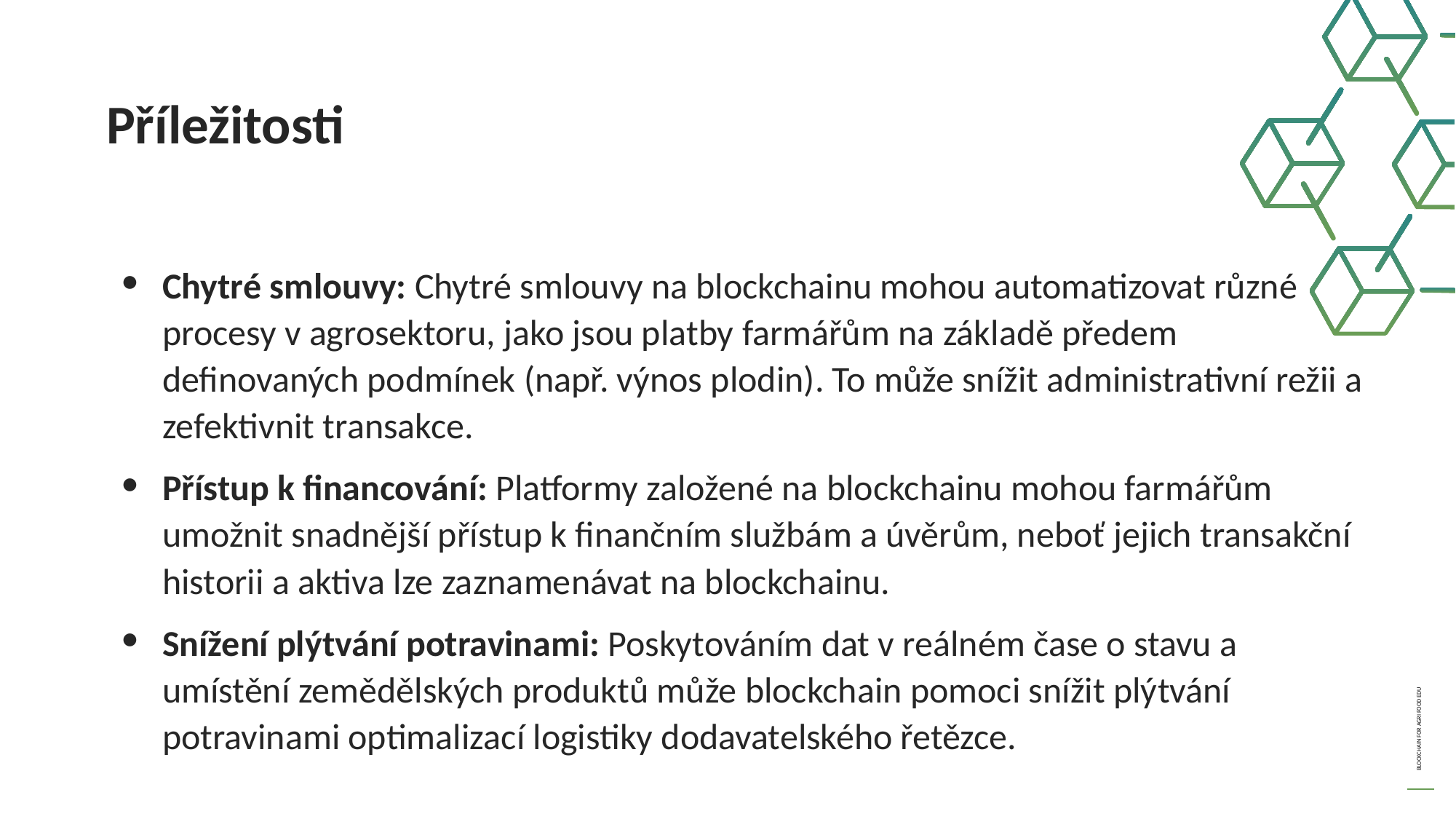

Příležitosti
Chytré smlouvy: Chytré smlouvy na blockchainu mohou automatizovat různé procesy v agrosektoru, jako jsou platby farmářům na základě předem definovaných podmínek (např. výnos plodin). To může snížit administrativní režii a zefektivnit transakce.
Přístup k financování: Platformy založené na blockchainu mohou farmářům umožnit snadnější přístup k finančním službám a úvěrům, neboť jejich transakční historii a aktiva lze zaznamenávat na blockchainu.
Snížení plýtvání potravinami: Poskytováním dat v reálném čase o stavu a umístění zemědělských produktů může blockchain pomoci snížit plýtvání potravinami optimalizací logistiky dodavatelského řetězce.